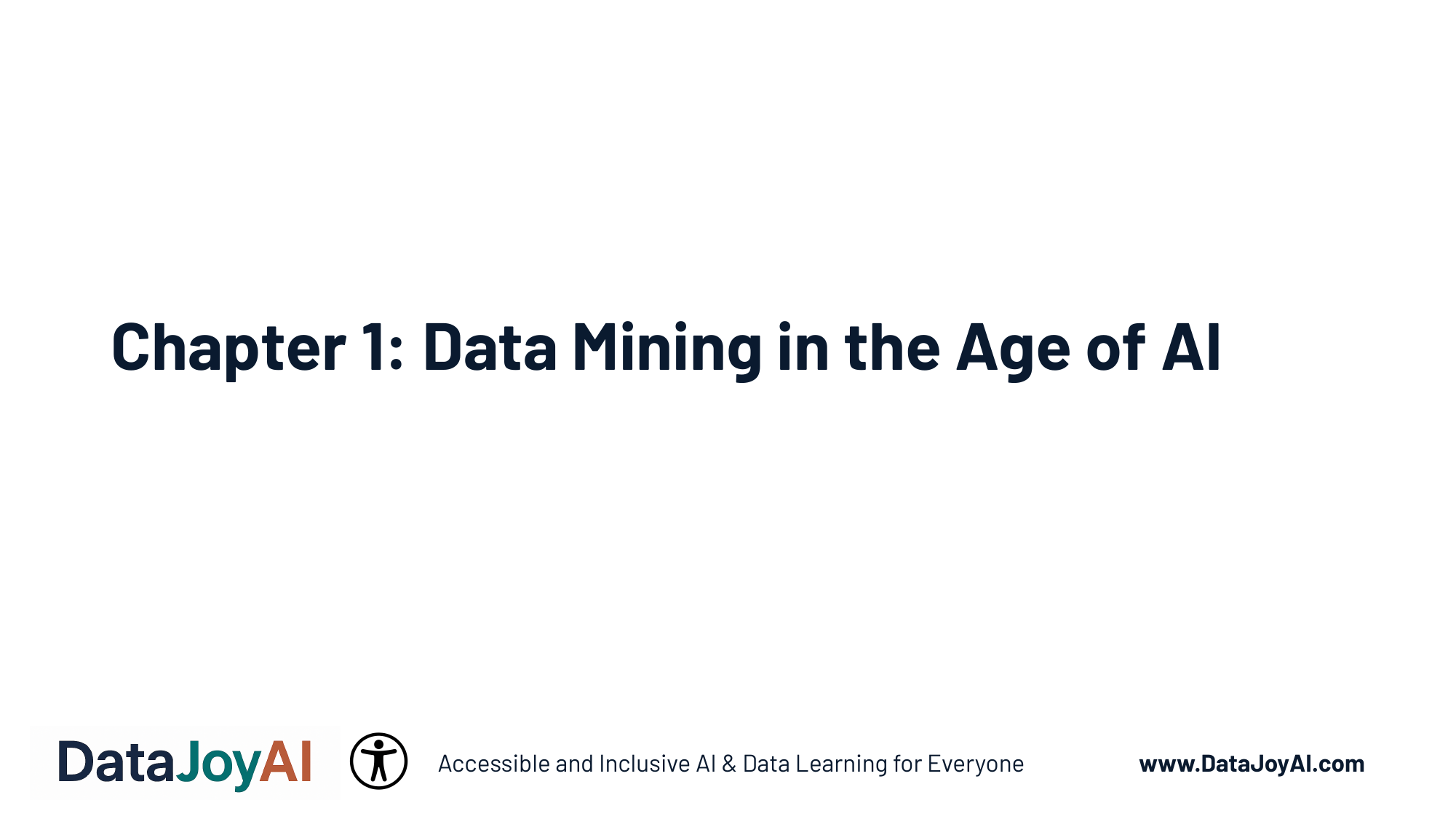

# Chapter 1: Data Mining in the Age of AI